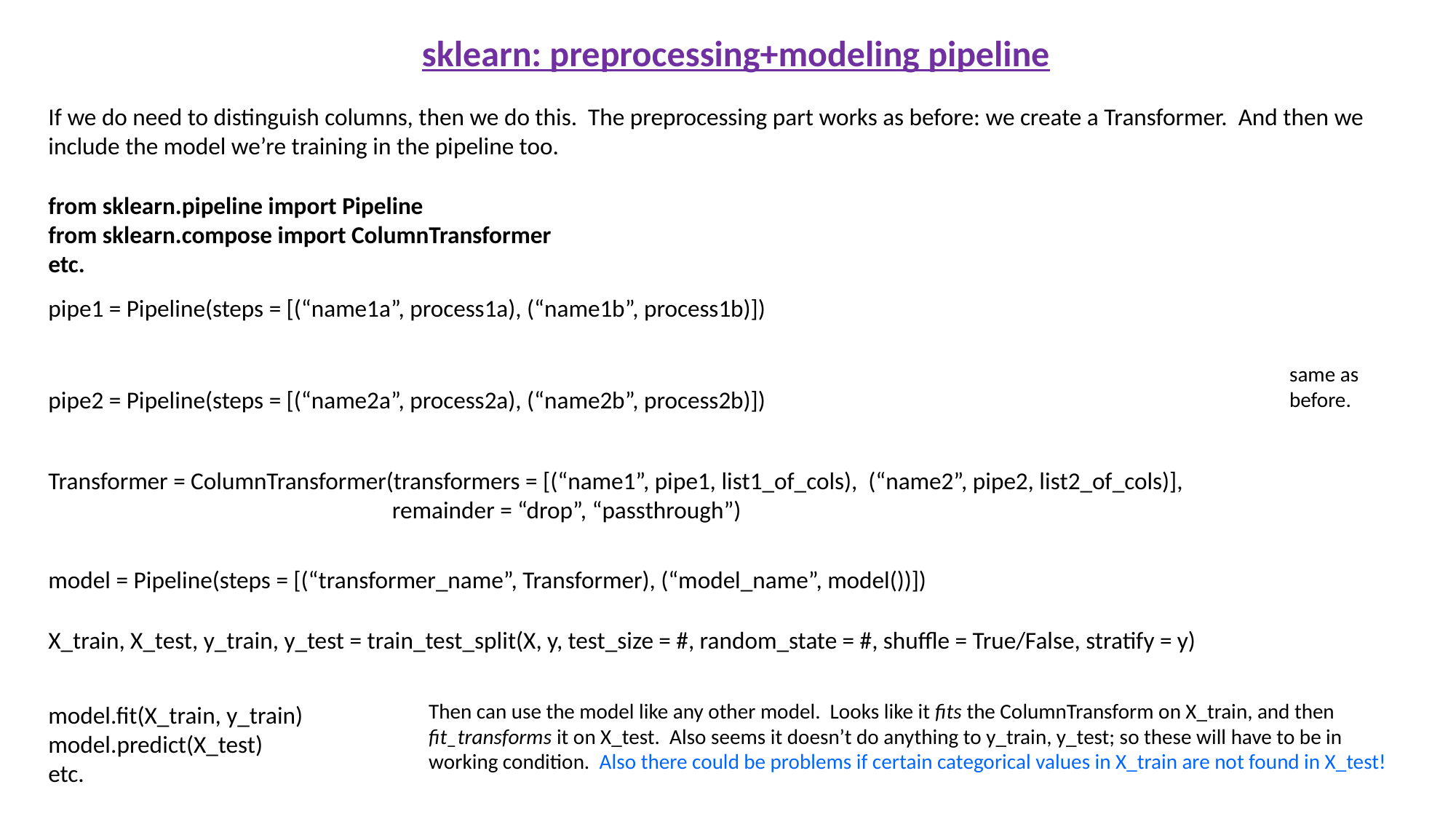

sklearn: preprocessing+modeling pipeline
If we do need to distinguish columns, then we do this.  The preprocessing part works as before: we create a Transformer.  And then we include the model we’re training in the pipeline too.
from sklearn.pipeline import Pipeline
from sklearn.compose import ColumnTransformer
etc.
pipe1 = Pipeline(steps = [(“name1a”, process1a), (“name1b”, process1b)])
same as before.
pipe2 = Pipeline(steps = [(“name2a”, process2a), (“name2b”, process2b)])
Transformer = ColumnTransformer(transformers = [(“name1”, pipe1, list1_of_cols),  (“name2”, pipe2, list2_of_cols)],
                                                               remainder = “drop”, “passthrough”)
model = Pipeline(steps = [(“transformer_name”, Transformer), (“model_name”, model())])
X_train, X_test, y_train, y_test = train_test_split(X, y, test_size = #, random_state = #, shuffle = True/False, stratify = y)
Then can use the model like any other model.  Looks like it fits the ColumnTransform on X_train, and then fit_transforms it on X_test.  Also seems it doesn’t do anything to y_train, y_test; so these will have to be in working condition.  Also there could be problems if certain categorical values in X_train are not found in X_test!
model.fit(X_train, y_train)
model.predict(X_test)
etc.